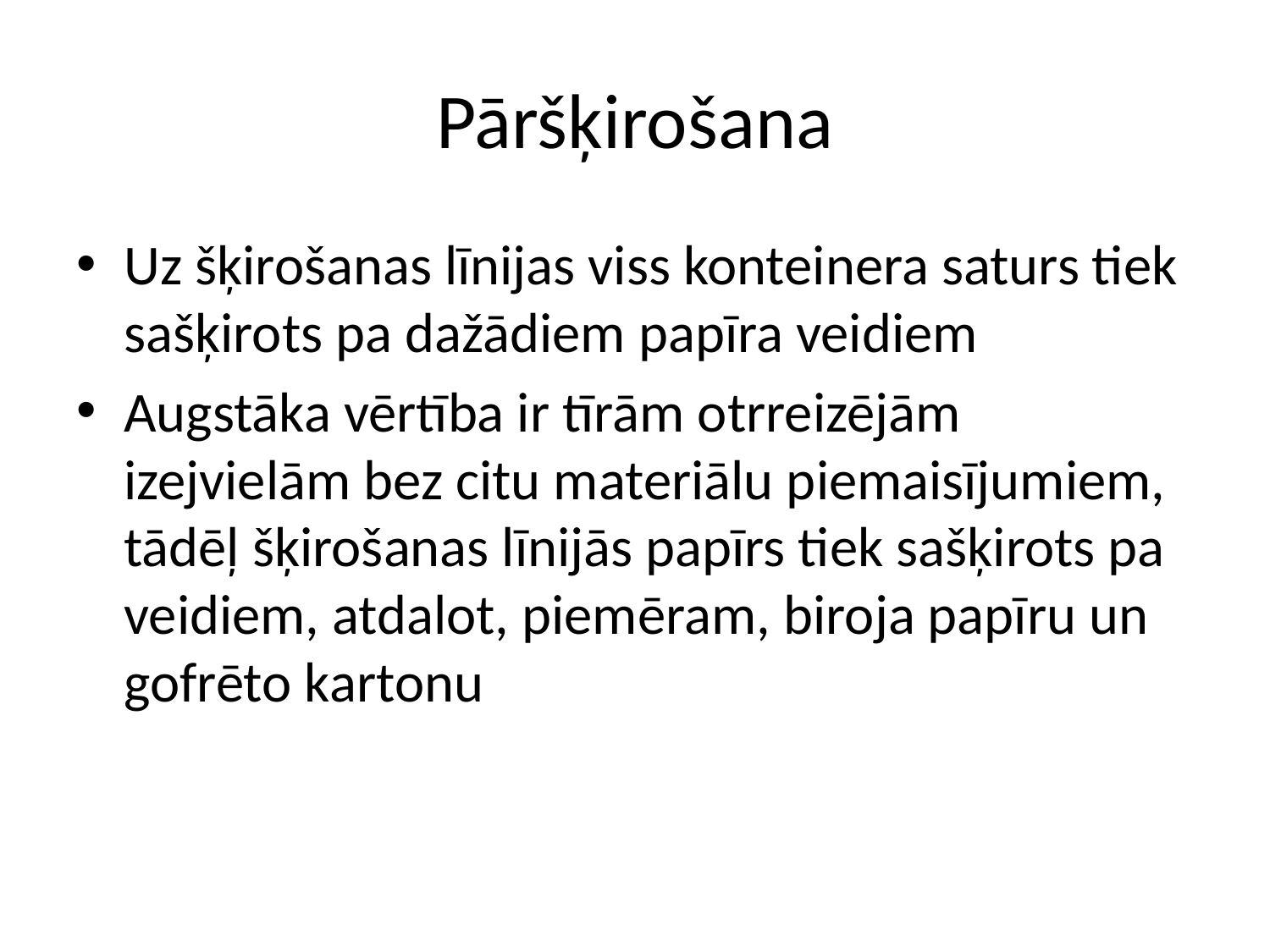

# Pāršķirošana
Uz šķirošanas līnijas viss konteinera saturs tiek sašķirots pa dažādiem papīra veidiem
Augstāka vērtība ir tīrām otrreizējām izejvielām bez citu materiālu piemaisījumiem, tādēļ šķirošanas līnijās papīrs tiek sašķirots pa veidiem, atdalot, piemēram, biroja papīru un gofrēto kartonu